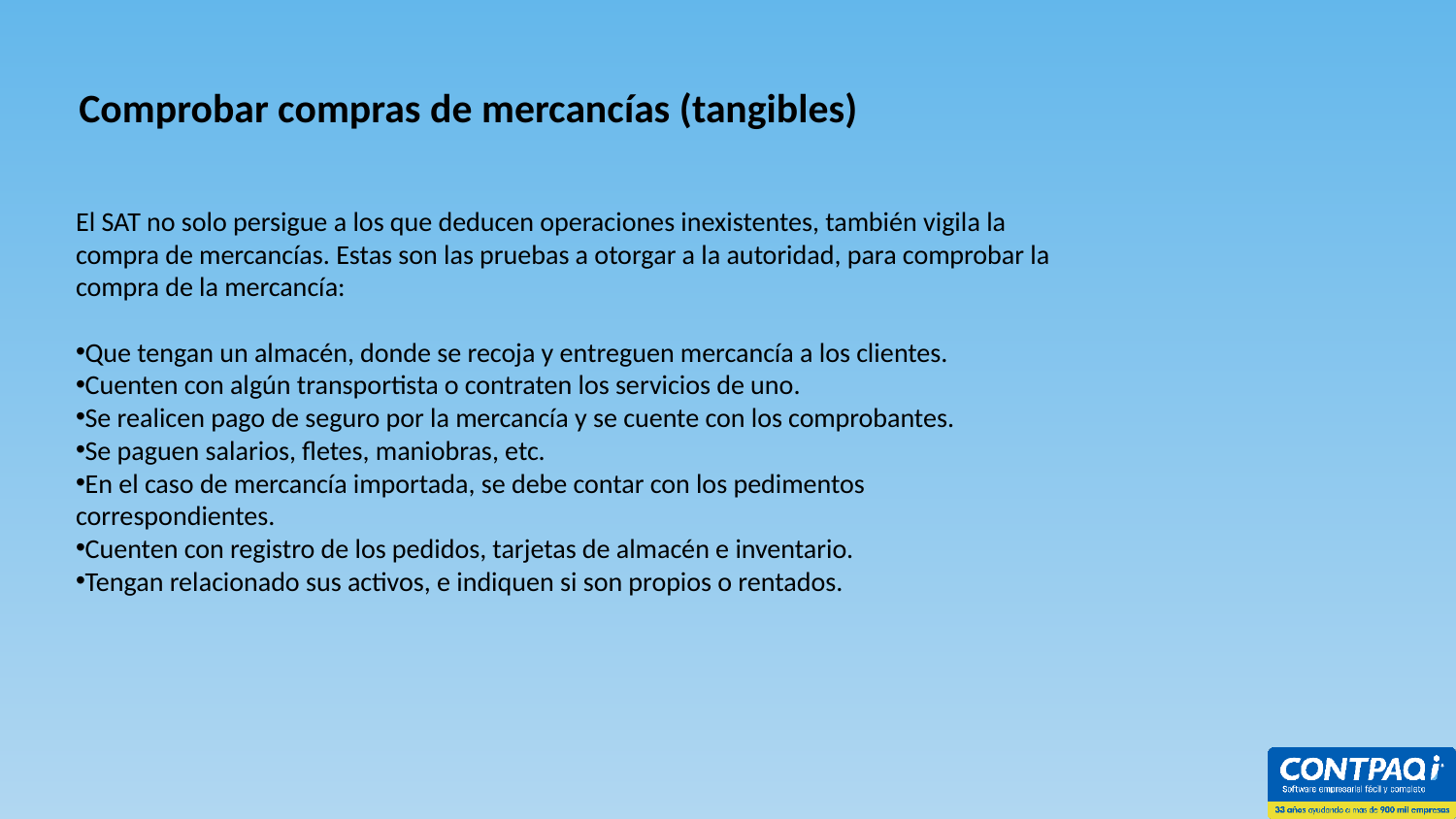

Comprobar compras de mercancías (tangibles)
El SAT no solo persigue a los que deducen operaciones inexistentes, también vigila la compra de mercancías. Estas son las pruebas a otorgar a la autoridad, para comprobar la compra de la mercancía:

Que tengan un almacén, donde se recoja y entreguen mercancía a los clientes.
Cuenten con algún transportista o contraten los servicios de uno.
Se realicen pago de seguro por la mercancía y se cuente con los comprobantes.
Se paguen salarios, fletes, maniobras, etc.
En el caso de mercancía importada, se debe contar con los pedimentos correspondientes.
Cuenten con registro de los pedidos, tarjetas de almacén e inventario.
Tengan relacionado sus activos, e indiquen si son propios o rentados.